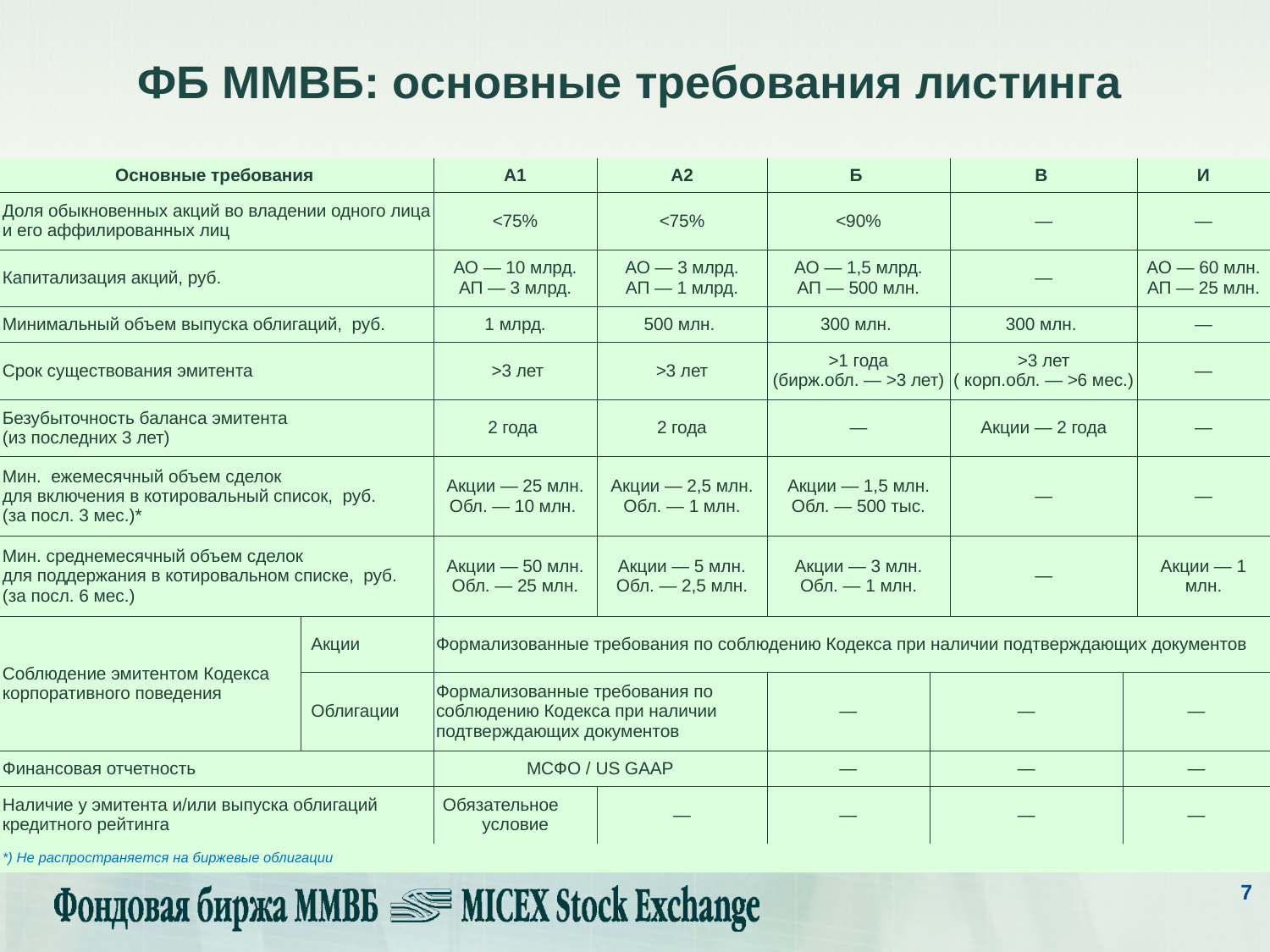

ФБ ММВБ: основные требования листинга
| Основные требования |  | А1 | А2 | Б |  | В |  | И |
| --- | --- | --- | --- | --- | --- | --- | --- | --- |
| Доля обыкновенных акций во владении одного лица и его аффилированных лиц |  | <75% | <75% | <90% |  | — |  | — |
| Капитализация акций, руб. |  | АО — 10 млрд. АП — 3 млрд. | АО — 3 млрд. АП — 1 млрд. | АО — 1,5 млрд. АП — 500 млн. |  | — |  | АО — 60 млн. АП — 25 млн. |
| Минимальный объем выпуска облигаций, руб. |  | 1 млрд. | 500 млн. | 300 млн. |  | 300 млн. |  | — |
| Срок существования эмитента |  | >3 лет | >3 лет | >1 года (бирж.обл. — >3 лет) |  | >3 лет ( корп.обл. — >6 мес.) |  | — |
| Безубыточность баланса эмитента (из последних 3 лет) |  | 2 года | 2 года | — |  | Акции — 2 года |  | — |
| Мин. ежемесячный объем сделок для включения в котировальный список, руб. (за посл. 3 мес.)\* |  | Акции — 25 млн. Обл. — 10 млн. | Акции — 2,5 млн. Обл. — 1 млн. | Акции — 1,5 млн. Обл. — 500 тыс. |  | — |  | — |
| Мин. среднемесячный объем сделок для поддержания в котировальном списке, руб. (за посл. 6 мес.) |  | Акции — 50 млн. Обл. — 25 млн. | Акции — 5 млн. Обл. — 2,5 млн. | Акции — 3 млн. Обл. — 1 млн. |  | — |  | Акции — 1 млн. |
| Соблюдение эмитентом Кодекса корпоративного поведения | Акции | Формализованные требования по соблюдению Кодекса при наличии подтверждающих документов |  |  |  |  |  |  |
|  | Облигации | Формализованные требования по соблюдению Кодекса при наличии подтверждающих документов |  | — | — |  | — |  |
| Финансовая отчетность |  | МСФО / US GAAP |  | — | — |  | — |  |
| Наличие у эмитента и/или выпуска облигаций кредитного рейтинга |  | Обязательное условие | — | — | — |  | — |  |
| \*) Не распространяется на биржевые облигации |  |  |  |  |  |  |  |  |
7